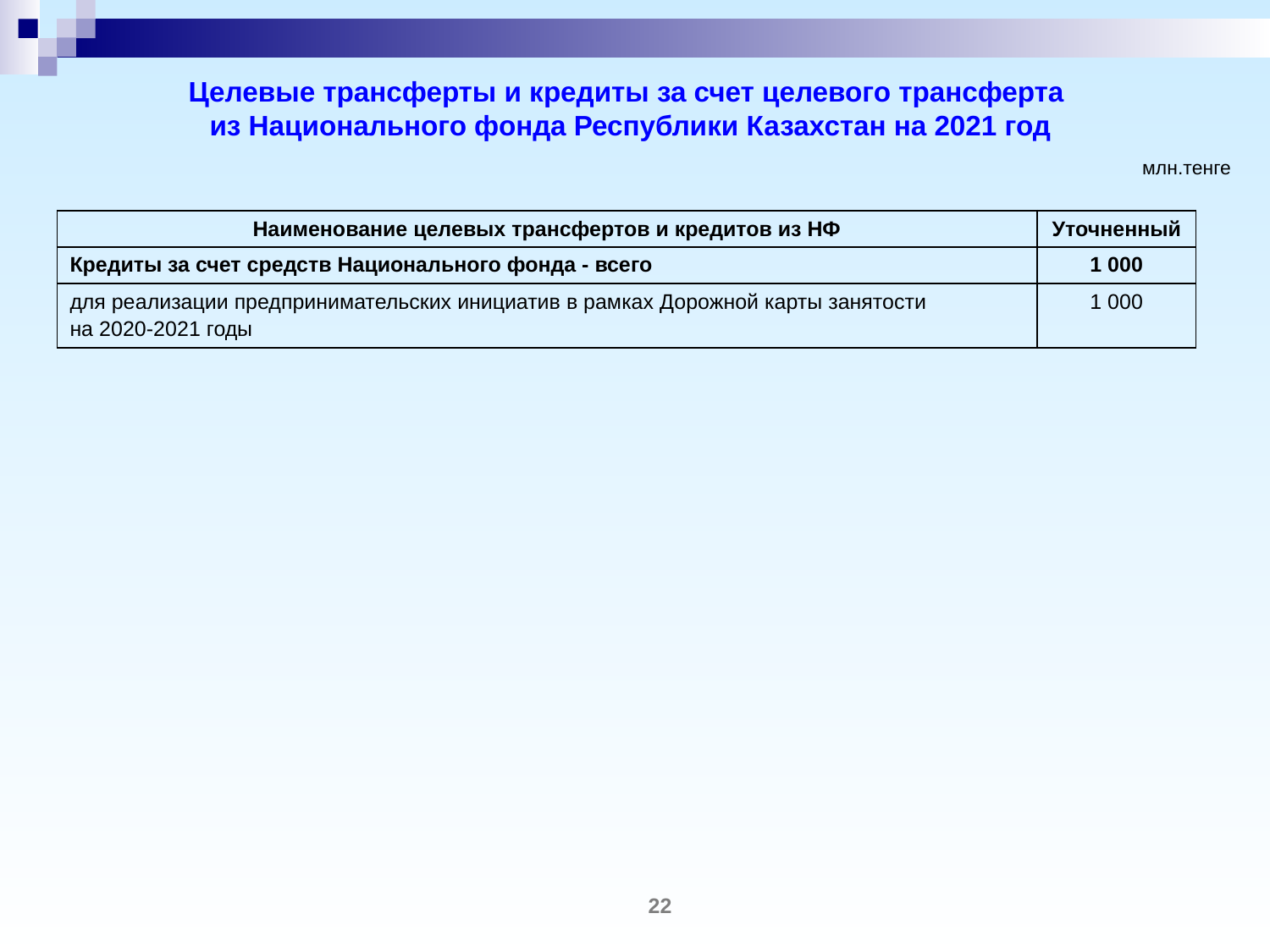

Целевые трансферты и кредиты за счет целевого трансферта
из Национального фонда Республики Казахстан на 2021 год
млн.тенге
| Наименование целевых трансфертов и кредитов из НФ | Уточненный |
| --- | --- |
| Кредиты за счет средств Национального фонда - всего | 1 000 |
| для реализации предпринимательских инициатив в рамках Дорожной карты занятости на 2020-2021 годы | 1 000 |
22